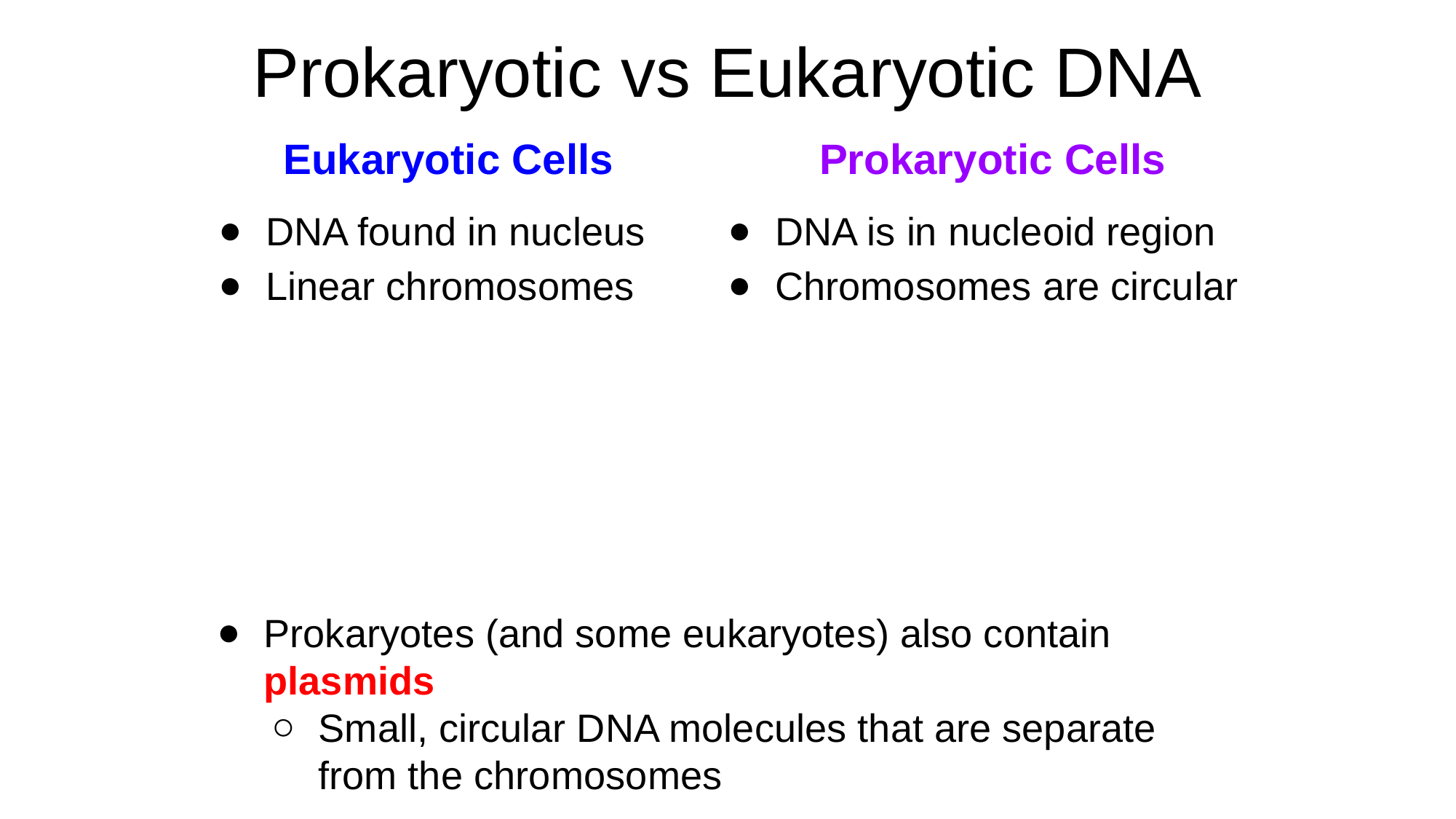

# Prokaryotic vs Eukaryotic DNA
Eukaryotic Cells
Prokaryotic Cells
DNA is in nucleoid region
Chromosomes are circular
DNA found in nucleus
Linear chromosomes
Prokaryotes (and some eukaryotes) also contain plasmids
Small, circular DNA molecules that are separate from the chromosomes